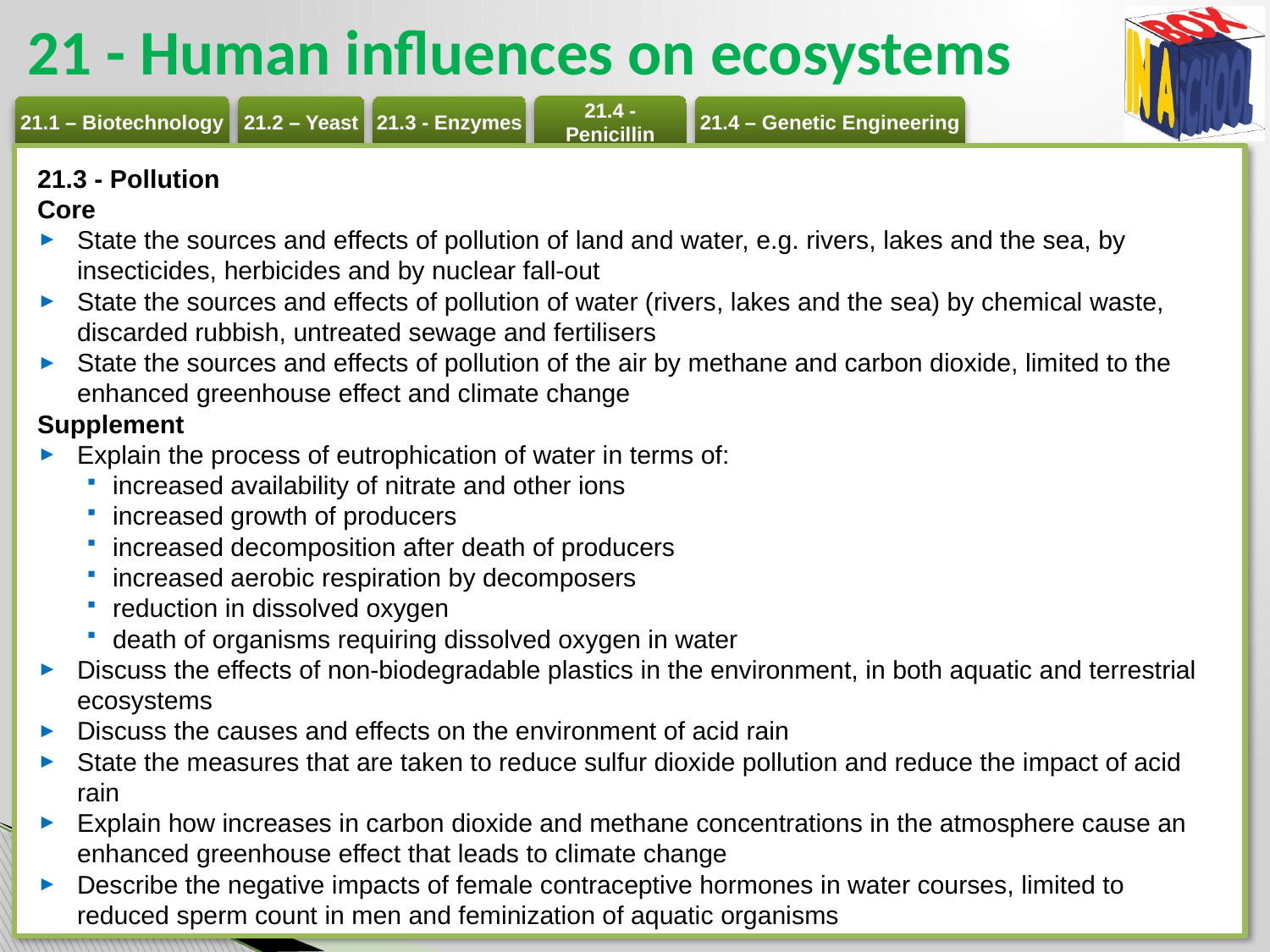

# 21 - Human influences on ecosystems
21.3 - Pollution
Core
State the sources and effects of pollution of land and water, e.g. rivers, lakes and the sea, by insecticides, herbicides and by nuclear fall-out
State the sources and effects of pollution of water (rivers, lakes and the sea) by chemical waste, discarded rubbish, untreated sewage and fertilisers
State the sources and effects of pollution of the air by methane and carbon dioxide, limited to the enhanced greenhouse effect and climate change
Supplement
Explain the process of eutrophication of water in terms of:
increased availability of nitrate and other ions
increased growth of producers
increased decomposition after death of producers
increased aerobic respiration by decomposers
reduction in dissolved oxygen
death of organisms requiring dissolved oxygen in water
Discuss the effects of non-biodegradable plastics in the environment, in both aquatic and terrestrial ecosystems
Discuss the causes and effects on the environment of acid rain
State the measures that are taken to reduce sulfur dioxide pollution and reduce the impact of acid rain
Explain how increases in carbon dioxide and methane concentrations in the atmosphere cause an enhanced greenhouse effect that leads to climate change
Describe the negative impacts of female contraceptive hormones in water courses, limited to reduced sperm count in men and feminization of aquatic organisms